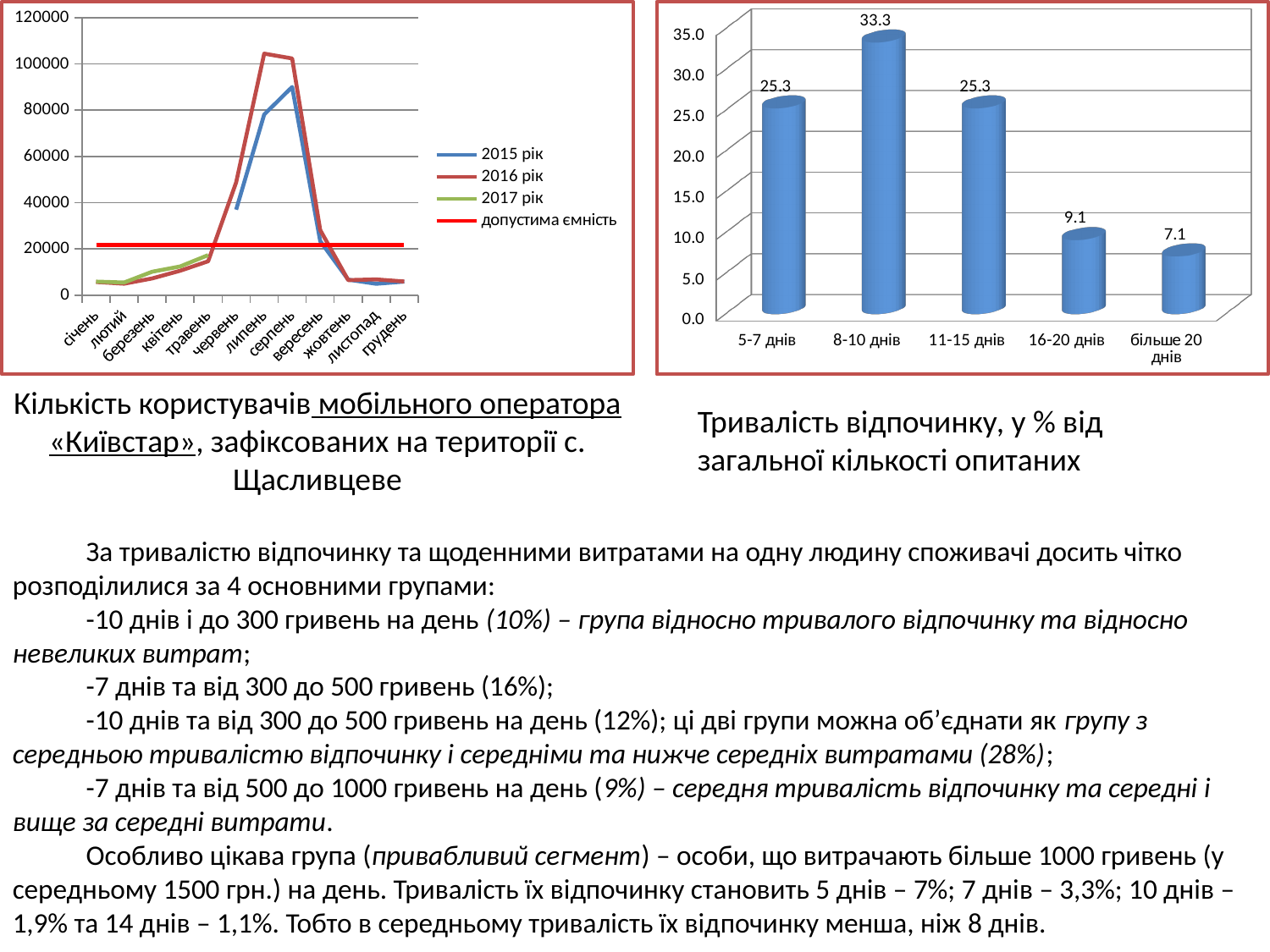

### Chart

| Category |  |  |  |  |
|---|---|---|---|---|
| січень | None | 5656.0 | 5856.0 | 21760.0 |
| лютий | None | 4938.0 | 5443.0 | 21760.0 |
| березень | None | 7204.0 | 10089.0 | 21760.0 |
| квітень | None | 10535.0 | 12379.0 | 21760.0 |
| травень | None | 14624.0 | 17313.0 | 21760.0 |
| червень | 36939.0 | 48759.0 | None | 21760.0 |
| липень | 78138.0 | 104454.0 | None | 21760.0 |
| серпень | 90039.0 | 102354.0 | None | 21760.0 |
| вересень | 23373.0 | 28137.0 | None | 21760.0 |
| жовтень | 6683.0 | 6495.0 | None | 21760.0 |
| листопад | 4899.0 | 6794.0 | None | 21760.0 |
| грудень | 5851.0 | 5892.0 | None | 21760.0 |

[unsupported chart]

Кількість користувачів мобільного оператора «Київстар», зафіксованих на території с. Щасливцеве
Тривалість відпочинку, у % від загальної кількості опитаних
За тривалістю відпочинку та щоденними витратами на одну людину споживачі досить чітко розподілилися за 4 основними групами:
-10 днів і до 300 гривень на день (10%) – група відносно тривалого відпочинку та відносно невеликих витрат;
-7 днів та від 300 до 500 гривень (16%);
-10 днів та від 300 до 500 гривень на день (12%); ці дві групи можна об’єднати як групу з середньою тривалістю відпочинку і середніми та нижче середніх витратами (28%);
-7 днів та від 500 до 1000 гривень на день (9%) – середня тривалість відпочинку та середні і вище за середні витрати.
Особливо цікава група (привабливий сегмент) – особи, що витрачають більше 1000 гривень (у середньому 1500 грн.) на день. Тривалість їх відпочинку становить 5 днів – 7%; 7 днів – 3,3%; 10 днів – 1,9% та 14 днів – 1,1%. Тобто в середньому тривалість їх відпочинку менша, ніж 8 днів.